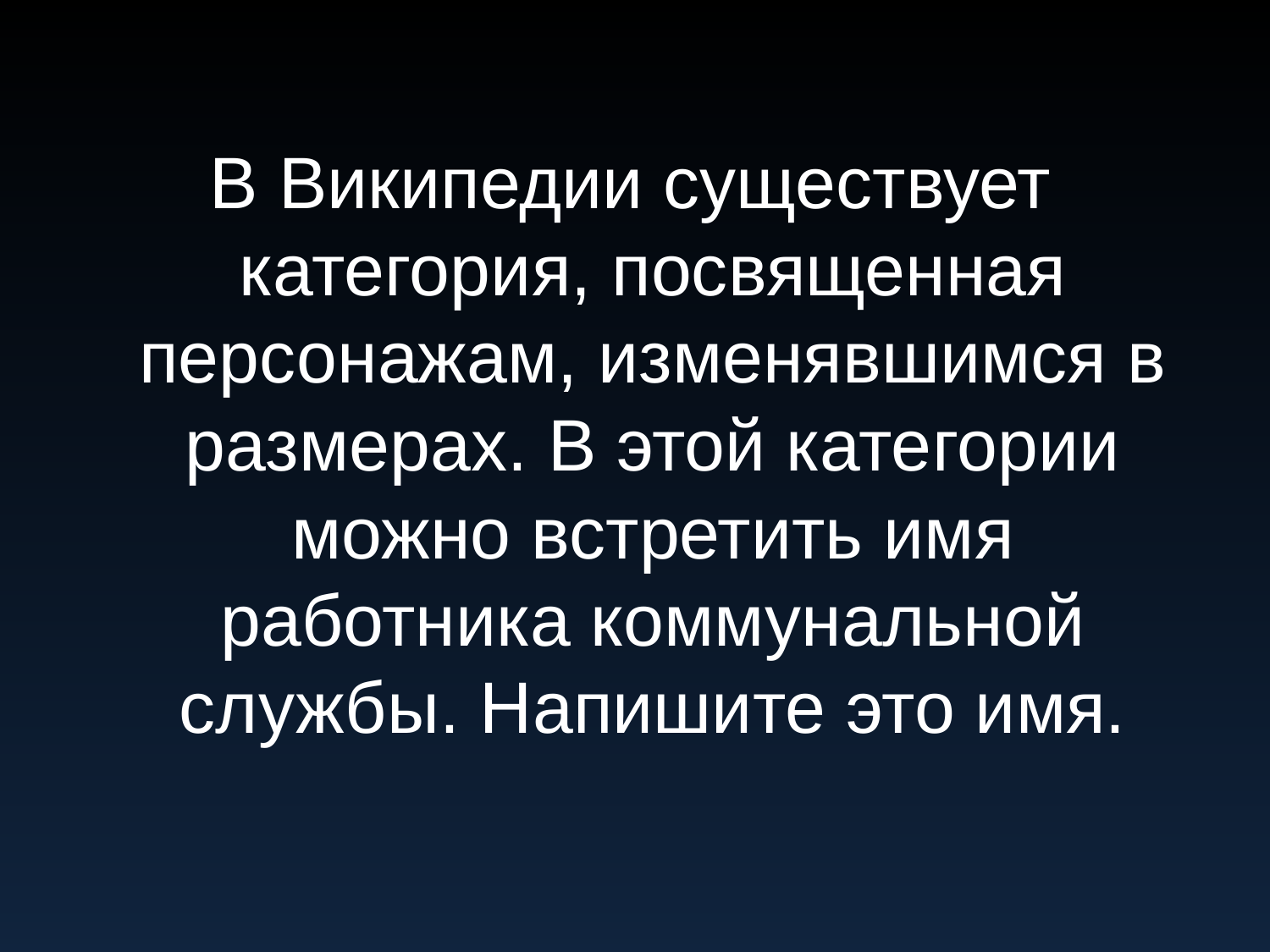

#
В Википедии существует категория, посвященная персонажам, изменявшимся в размерах. В этой категории можно встретить имя работника коммунальной службы. Напишите это имя.